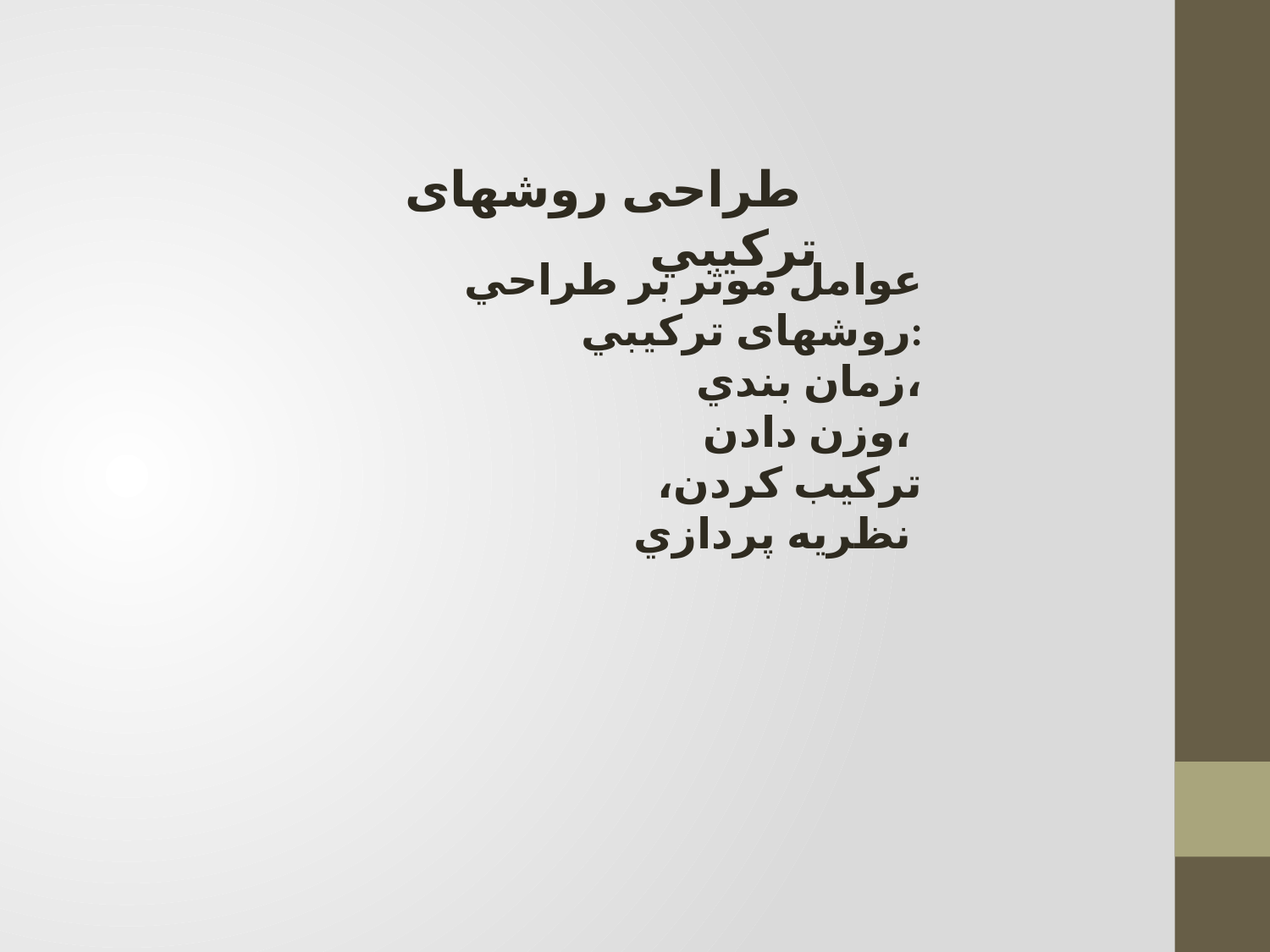

طراحی روشهای ترکيبي
عوامل موثر بر طراحي روشهای ترکيبي:
 زمان بندي،
 وزن دادن،
ترکيب کردن،
نظريه پردازي